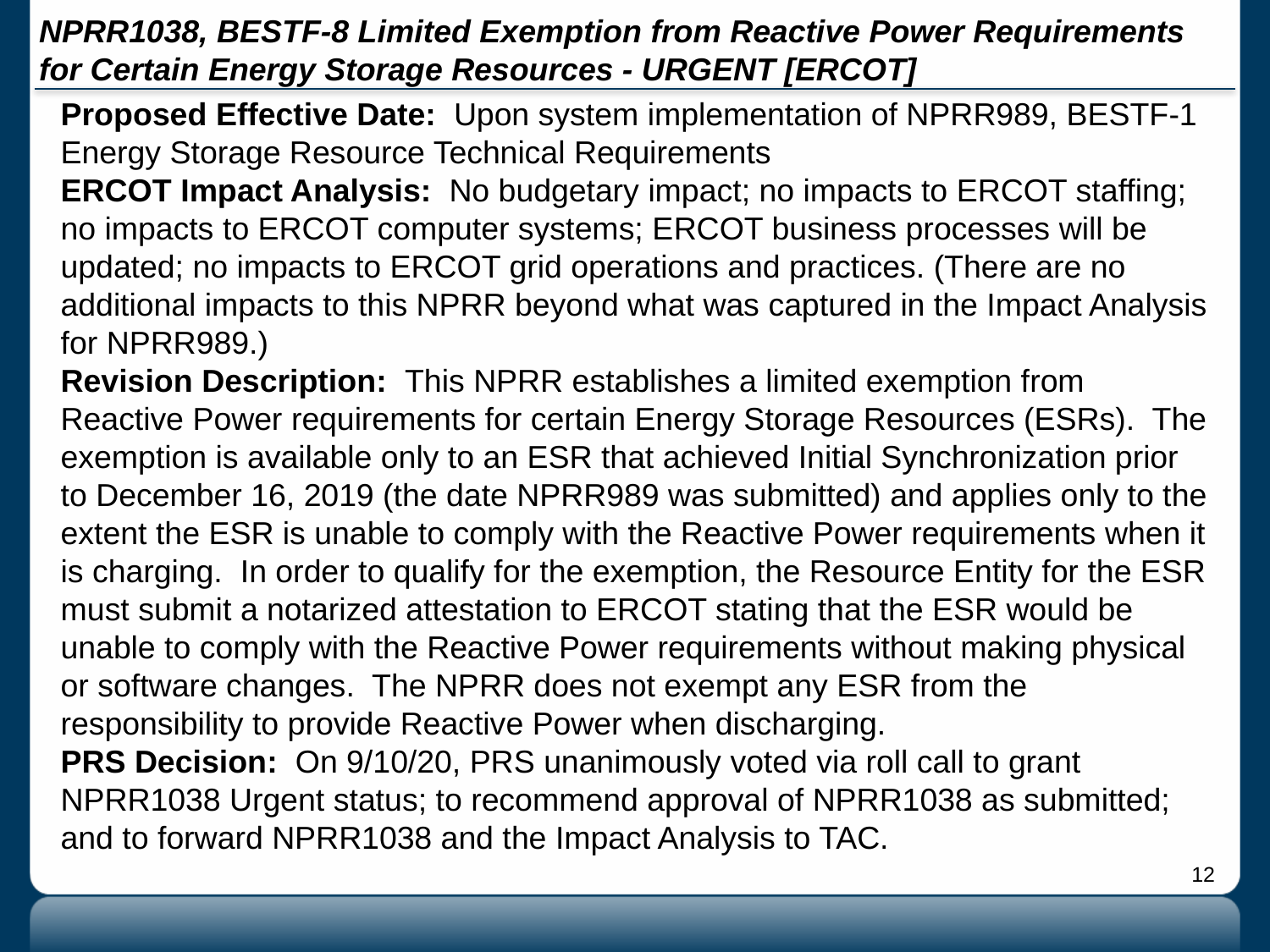

# NPRR1038, BESTF-8 Limited Exemption from Reactive Power Requirements for Certain Energy Storage Resources - URGENT [ERCOT]
Proposed Effective Date:  Upon system implementation of NPRR989, BESTF-1 Energy Storage Resource Technical Requirements
ERCOT Impact Analysis:  No budgetary impact; no impacts to ERCOT staffing; no impacts to ERCOT computer systems; ERCOT business processes will be updated; no impacts to ERCOT grid operations and practices. (There are no additional impacts to this NPRR beyond what was captured in the Impact Analysis for NPRR989.)
Revision Description:  This NPRR establishes a limited exemption from Reactive Power requirements for certain Energy Storage Resources (ESRs).  The exemption is available only to an ESR that achieved Initial Synchronization prior to December 16, 2019 (the date NPRR989 was submitted) and applies only to the extent the ESR is unable to comply with the Reactive Power requirements when it is charging.  In order to qualify for the exemption, the Resource Entity for the ESR must submit a notarized attestation to ERCOT stating that the ESR would be unable to comply with the Reactive Power requirements without making physical or software changes.  The NPRR does not exempt any ESR from the responsibility to provide Reactive Power when discharging.
PRS Decision:  On 9/10/20, PRS unanimously voted via roll call to grant NPRR1038 Urgent status; to recommend approval of NPRR1038 as submitted; and to forward NPRR1038 and the Impact Analysis to TAC.